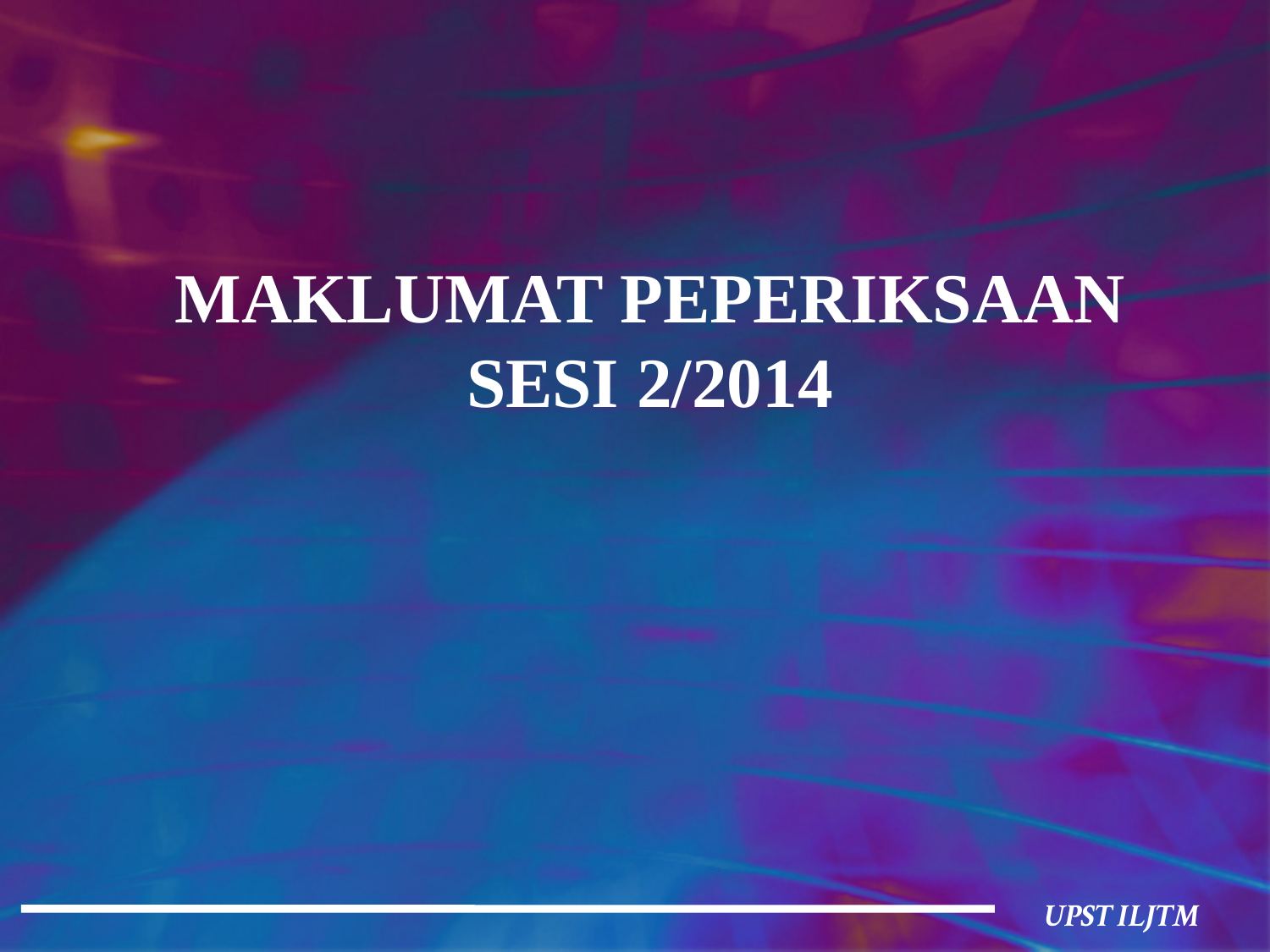

# MAKLUMAT PEPERIKSAAN SESI 2/2014
UPST ILJTM